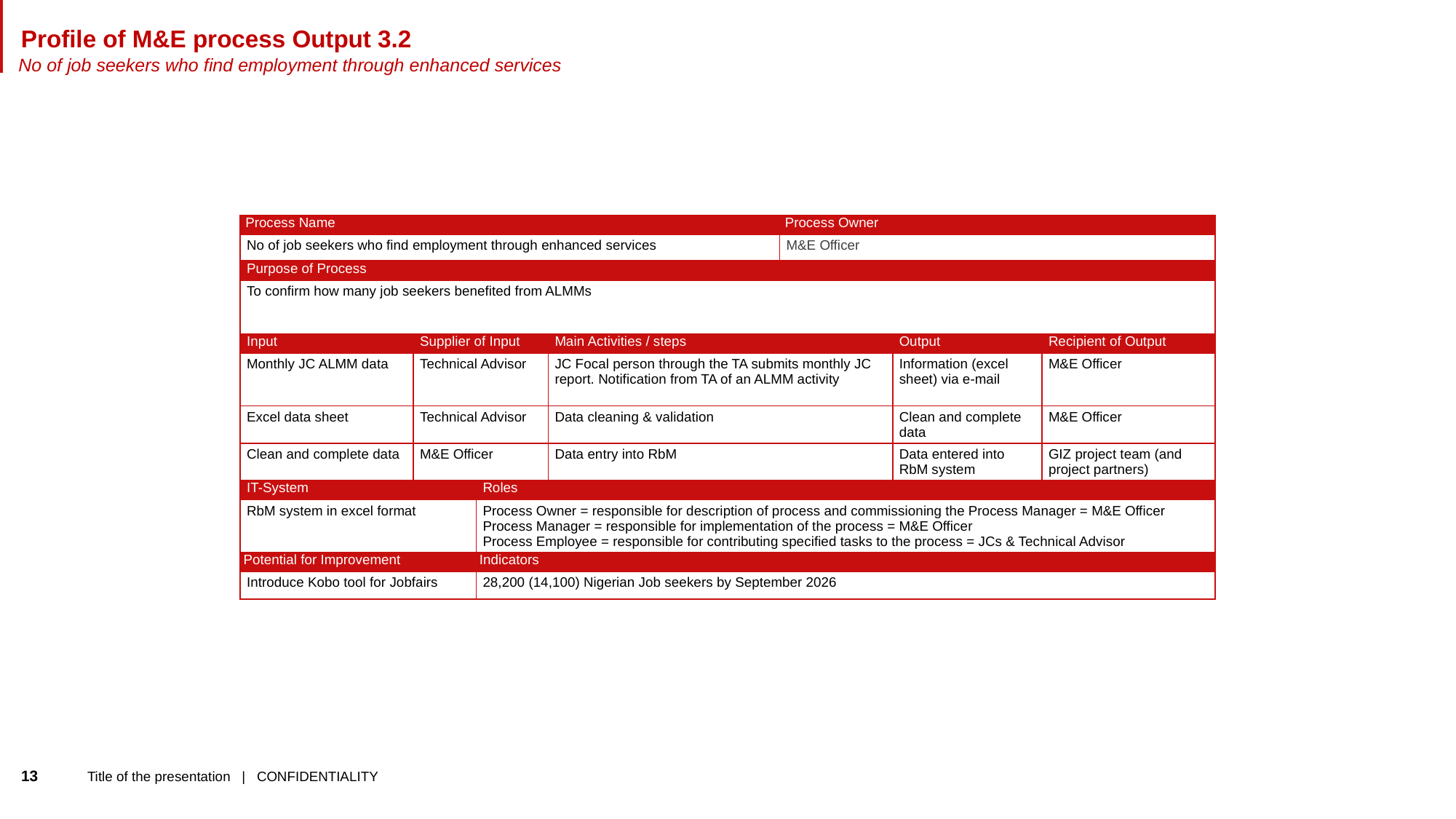

Profile of M&E process Output 3.2
No of job seekers who find employment through enhanced services
| Process Name |  |  |  | Process Owner |  |  |
| --- | --- | --- | --- | --- | --- | --- |
| No of job seekers who find employment through enhanced services |  |  |  | M&E Officer |  |  |
| Purpose of Process |  |  |  |  |  |  |
| To confirm how many job seekers benefited from ALMMs |  |  |  |  |  |  |
| Input | Supplier of Input |  | Main Activities / steps |  | Output | Recipient of Output |
| Monthly JC ALMM data | Technical Advisor |  | JC Focal person through the TA submits monthly JC report. Notification from TA of an ALMM activity |  | Information (excel sheet) via e-mail | M&E Officer |
| Excel data sheet | Technical Advisor |  | Data cleaning & validation |  | Clean and complete data | M&E Officer |
| Clean and complete data | M&E Officer |  | Data entry into RbM |  | Data entered into RbM system | GIZ project team (and project partners) |
| IT-System |  | Roles |  |  |  |  |
| RbM system in excel format |  | Process Owner = responsible for description of process and commissioning the Process Manager = M&E Officer Process Manager = responsible for implementation of the process = M&E Officer Process Employee = responsible for contributing specified tasks to the process = JCs & Technical Advisor |  |  |  |  |
| Potential for Improvement |  | Indicators |  |  |  |  |
| Introduce Kobo tool for Jobfairs |  | 28,200 (14,100) Nigerian Job seekers by September 2026 |  |  |  |  |
13
Title of the presentation   |   CONFIDENTIALITY